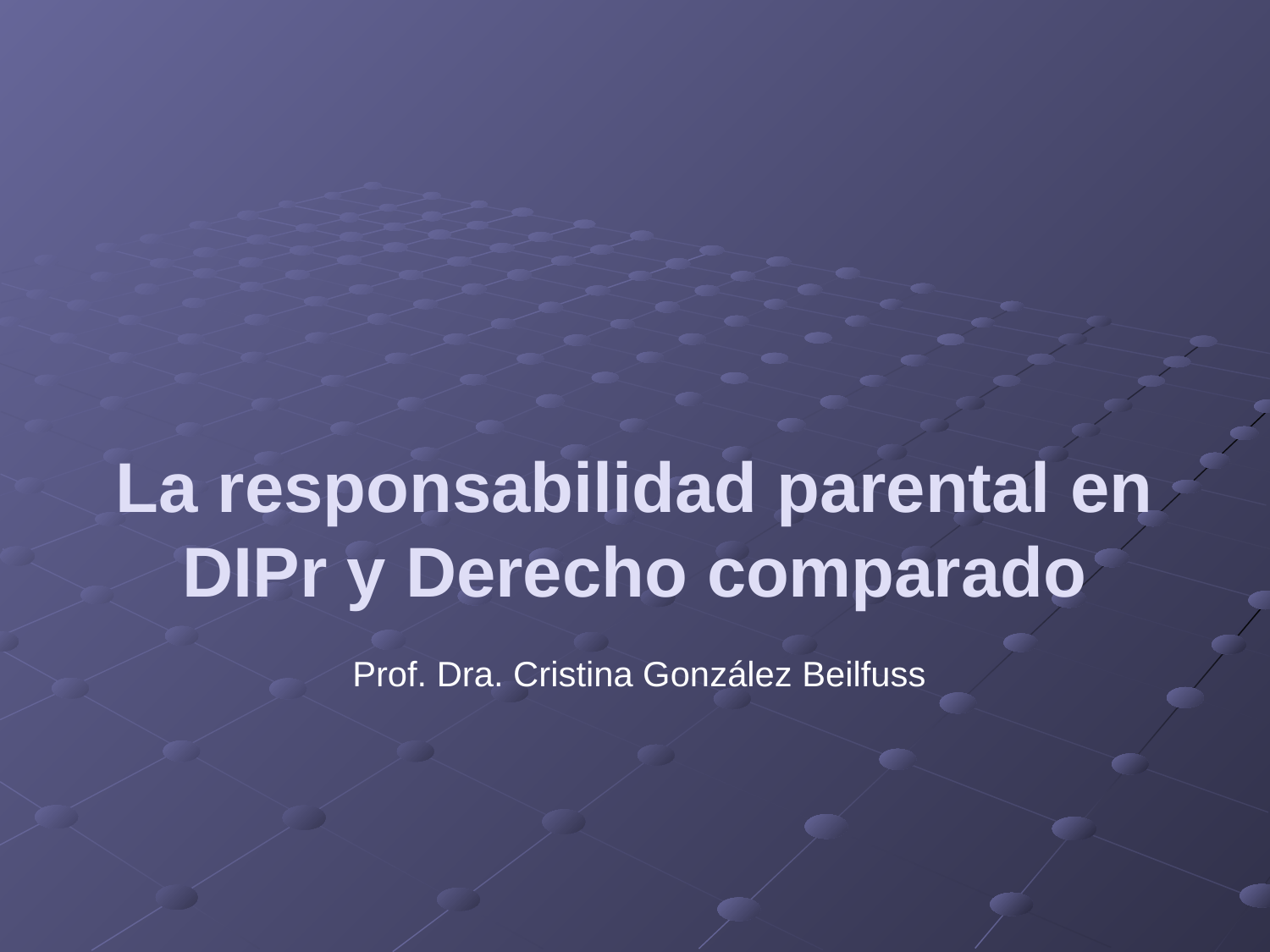

# La responsabilidad parental en DIPr y Derecho comparado

Prof. Dra. Cristina González Beilfuss